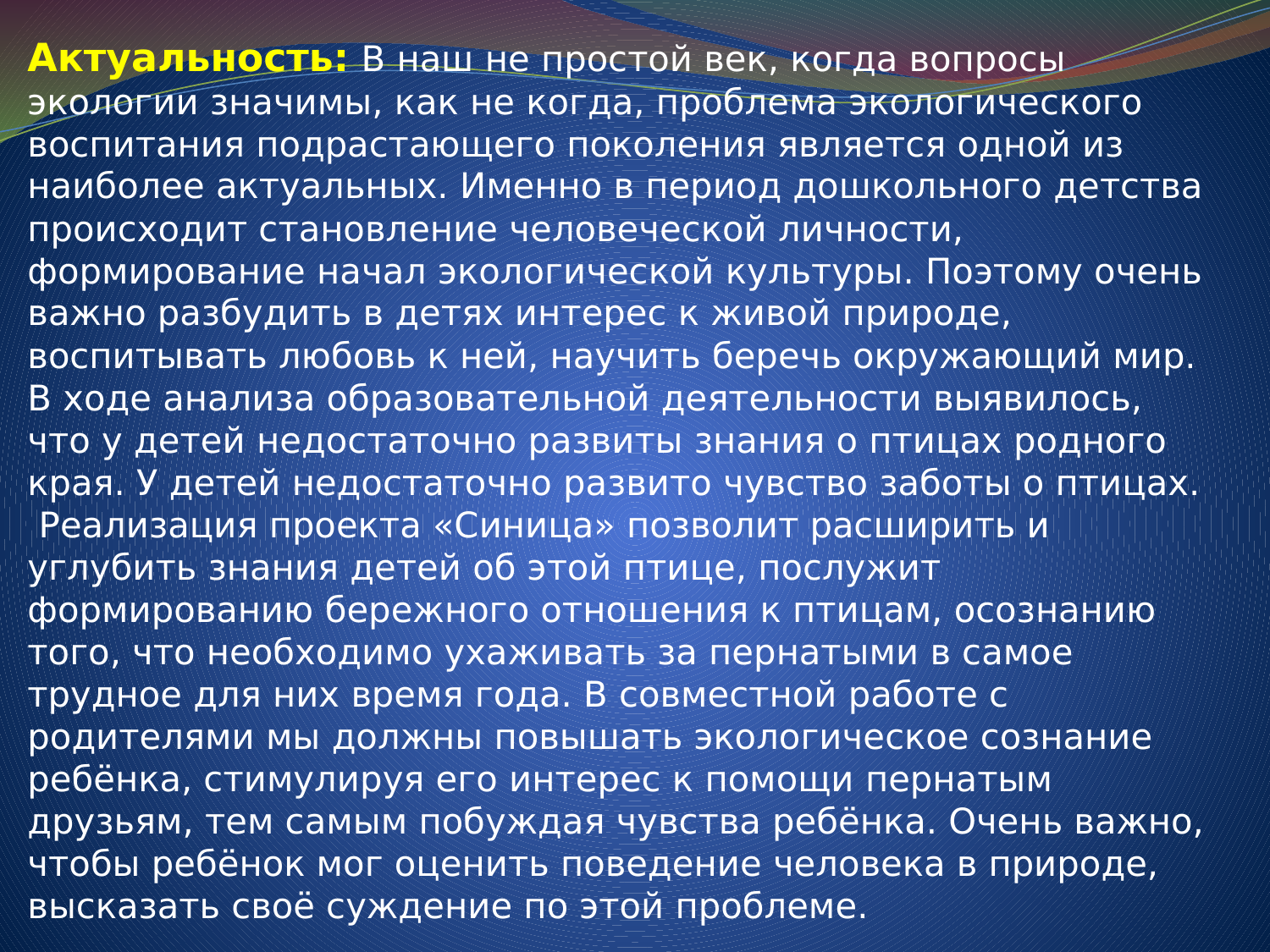

Актуальность: В наш не простой век, когда вопросы экологии значимы, как не когда, проблема экологического воспитания подрастающего поколения является одной из наиболее актуальных. Именно в период дошкольного детства происходит становление человеческой личности, формирование начал экологической культуры. Поэтому очень важно разбудить в детях интерес к живой природе, воспитывать любовь к ней, научить беречь окружающий мир. В ходе анализа образовательной деятельности выявилось, что у детей недостаточно развиты знания о птицах родного края. У детей недостаточно развито чувство заботы о птицах.  Реализация проекта «Синица» позволит расширить и углубить знания детей об этой птице, послужит формированию бережного отношения к птицам, осознанию того, что необходимо ухаживать за пернатыми в самое трудное для них время года. В совместной работе с родителями мы должны повышать экологическое сознание ребёнка, стимулируя его интерес к помощи пернатым друзьям, тем самым побуждая чувства ребёнка. Очень важно, чтобы ребёнок мог оценить поведение человека в природе, высказать своё суждение по этой проблеме.